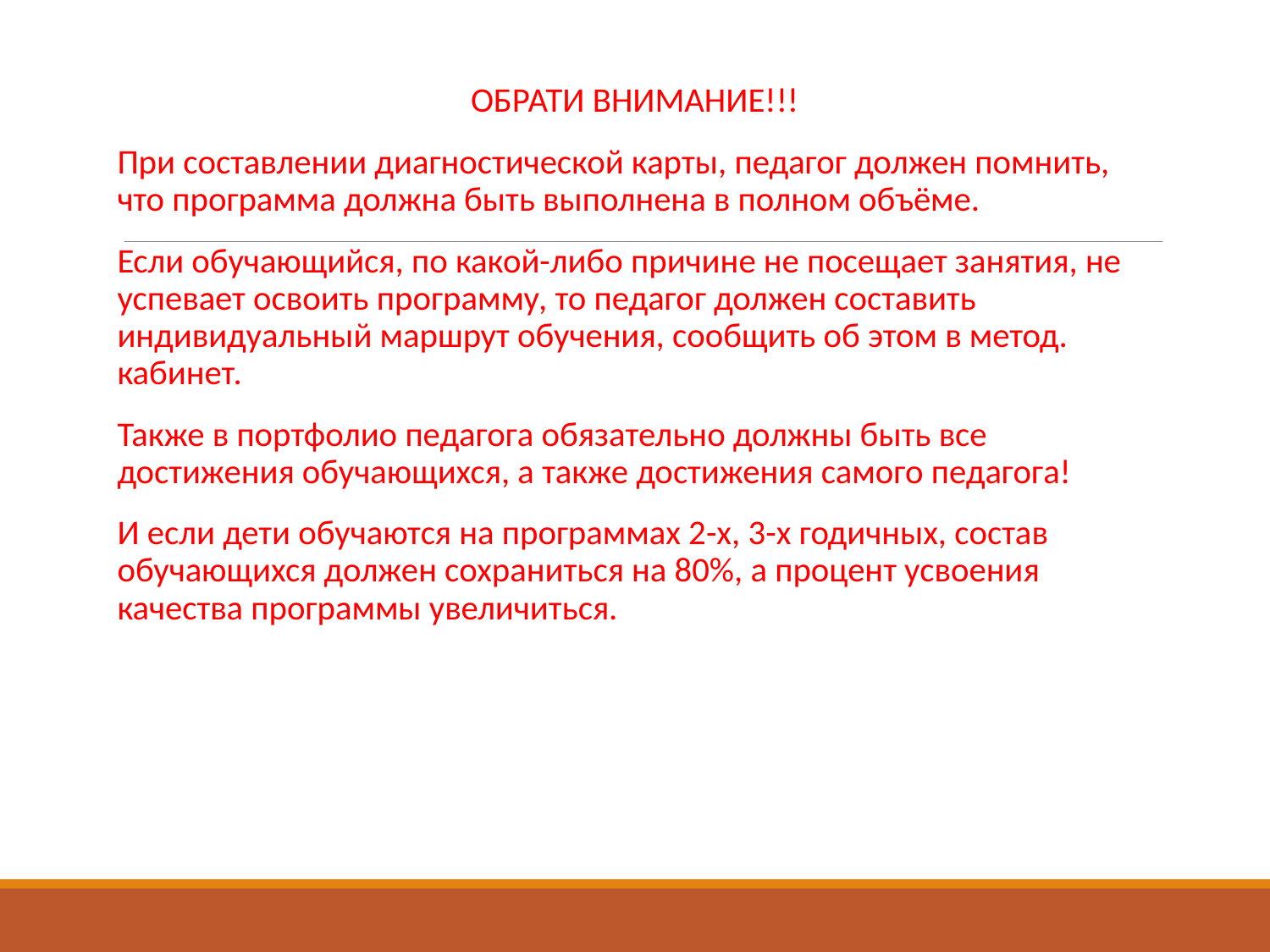

ОБРАТИ ВНИМАНИЕ!!!
При составлении диагностической карты, педагог должен помнить, что программа должна быть выполнена в полном объёме.
Если обучающийся, по какой-либо причине не посещает занятия, не успевает освоить программу, то педагог должен составить индивидуальный маршрут обучения, сообщить об этом в метод. кабинет.
Также в портфолио педагога обязательно должны быть все достижения обучающихся, а также достижения самого педагога!
И если дети обучаются на программах 2-х, 3-х годичных, состав обучающихся должен сохраниться на 80%, а процент усвоения качества программы увеличиться.